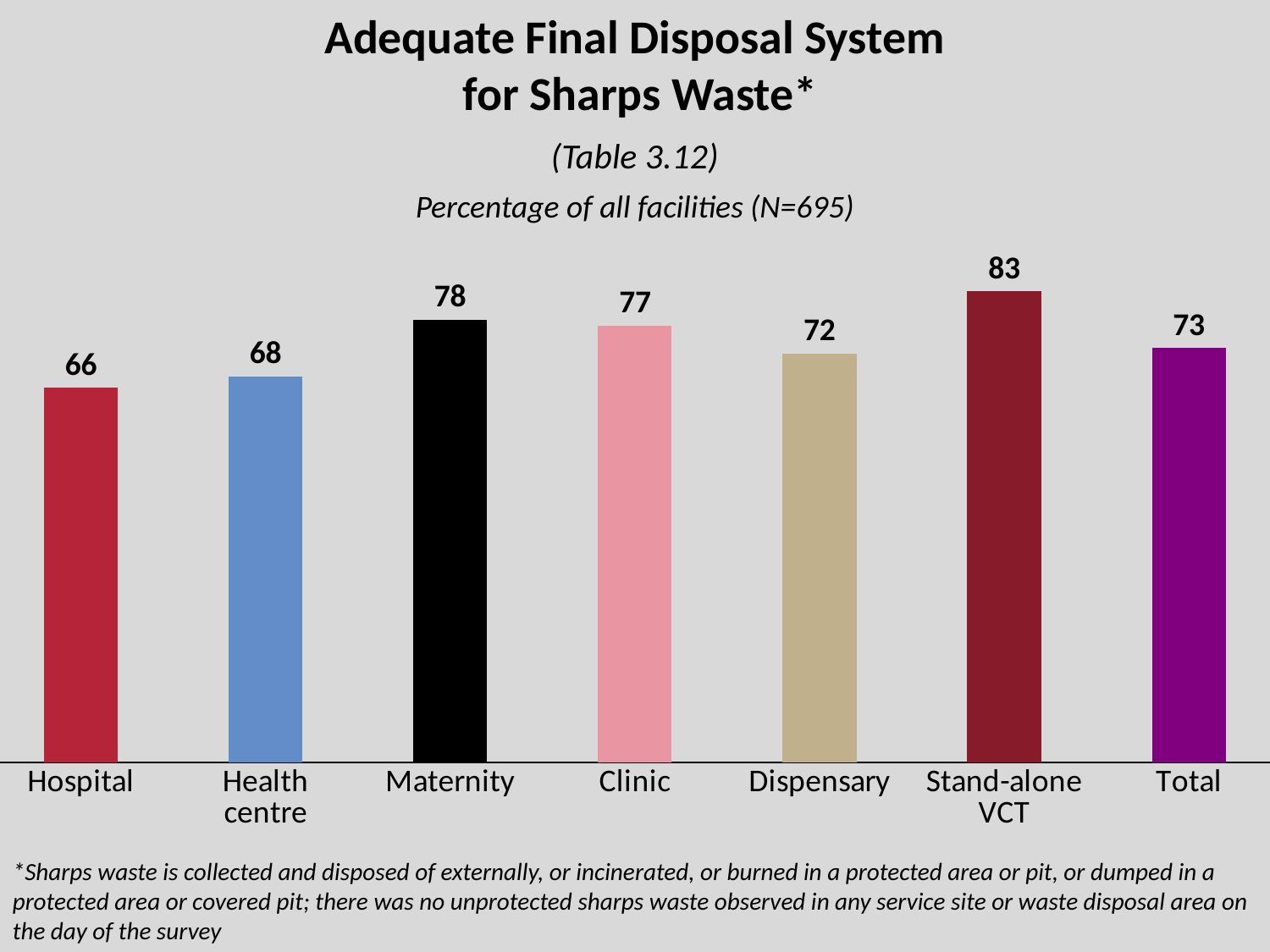

# Adequate Final Disposal System for Sharps Waste*
(Table 3.12)
Percentage of all facilities (N=695)

### Chart

| Category | Series 1 |
|---|---|
| Hospital | 66.0 |
| Health centre | 68.0 |
| Maternity | 78.0 |
| Clinic | 77.0 |
| Dispensary | 72.0 |
| Stand-alone VCT | 83.0 |
| Total | 73.0 |
*Sharps waste is collected and disposed of externally, or incinerated, or burned in a protected area or pit, or dumped in a protected area or covered pit; there was no unprotected sharps waste observed in any service site or waste disposal area on the day of the survey